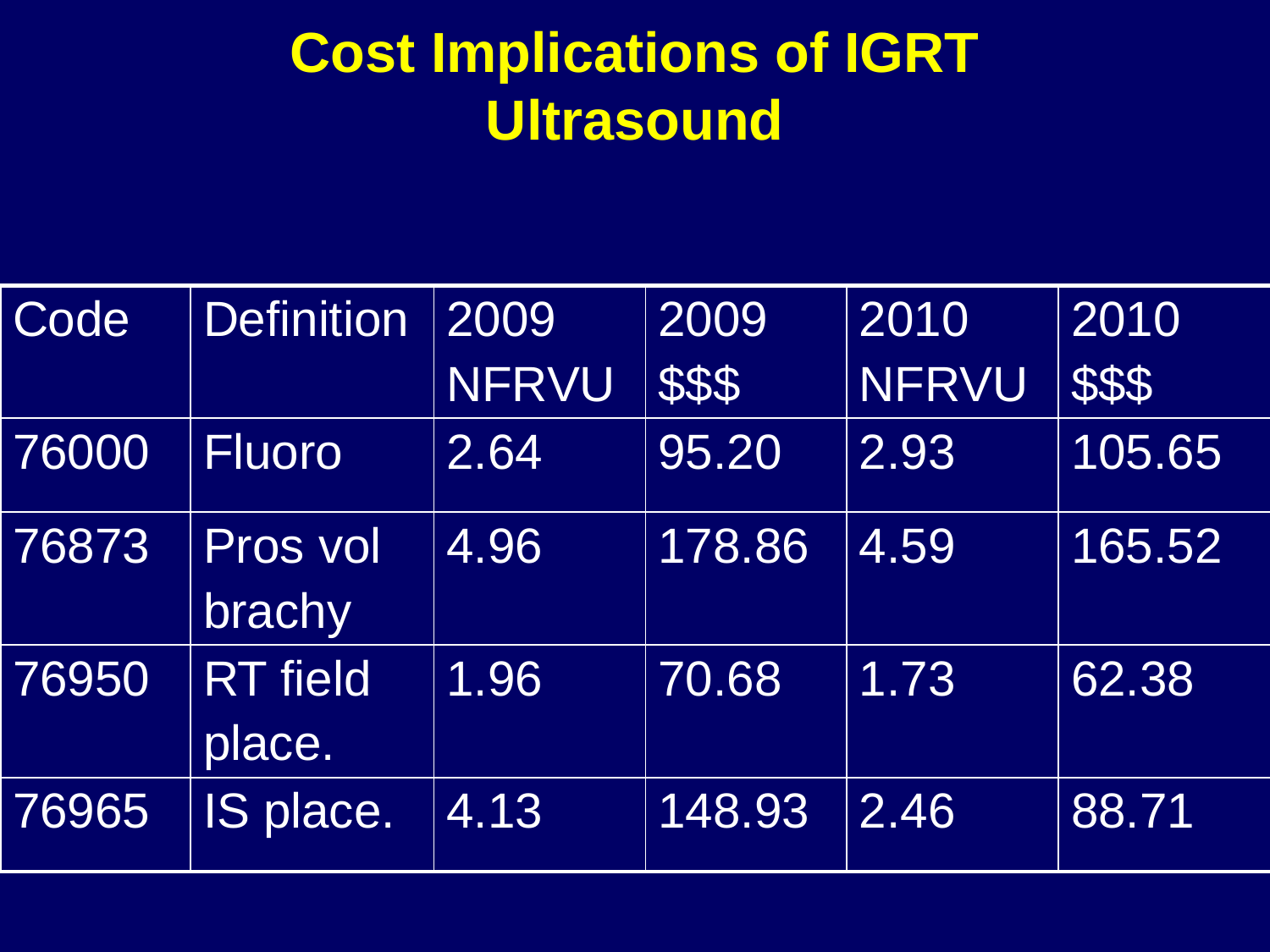

# Cost Implications of IGRT Ultrasound
| Code | Definition | 2009 NFRVU | 2009 $$$ | 2010 NFRVU | 2010 $$$ |
| --- | --- | --- | --- | --- | --- |
| 76000 | Fluoro | 2.64 | 95.20 | 2.93 | 105.65 |
| 76873 | Pros vol brachy | 4.96 | 178.86 | 4.59 | 165.52 |
| 76950 | RT field place. | 1.96 | 70.68 | 1.73 | 62.38 |
| 76965 | IS place. | 4.13 | 148.93 | 2.46 | 88.71 |